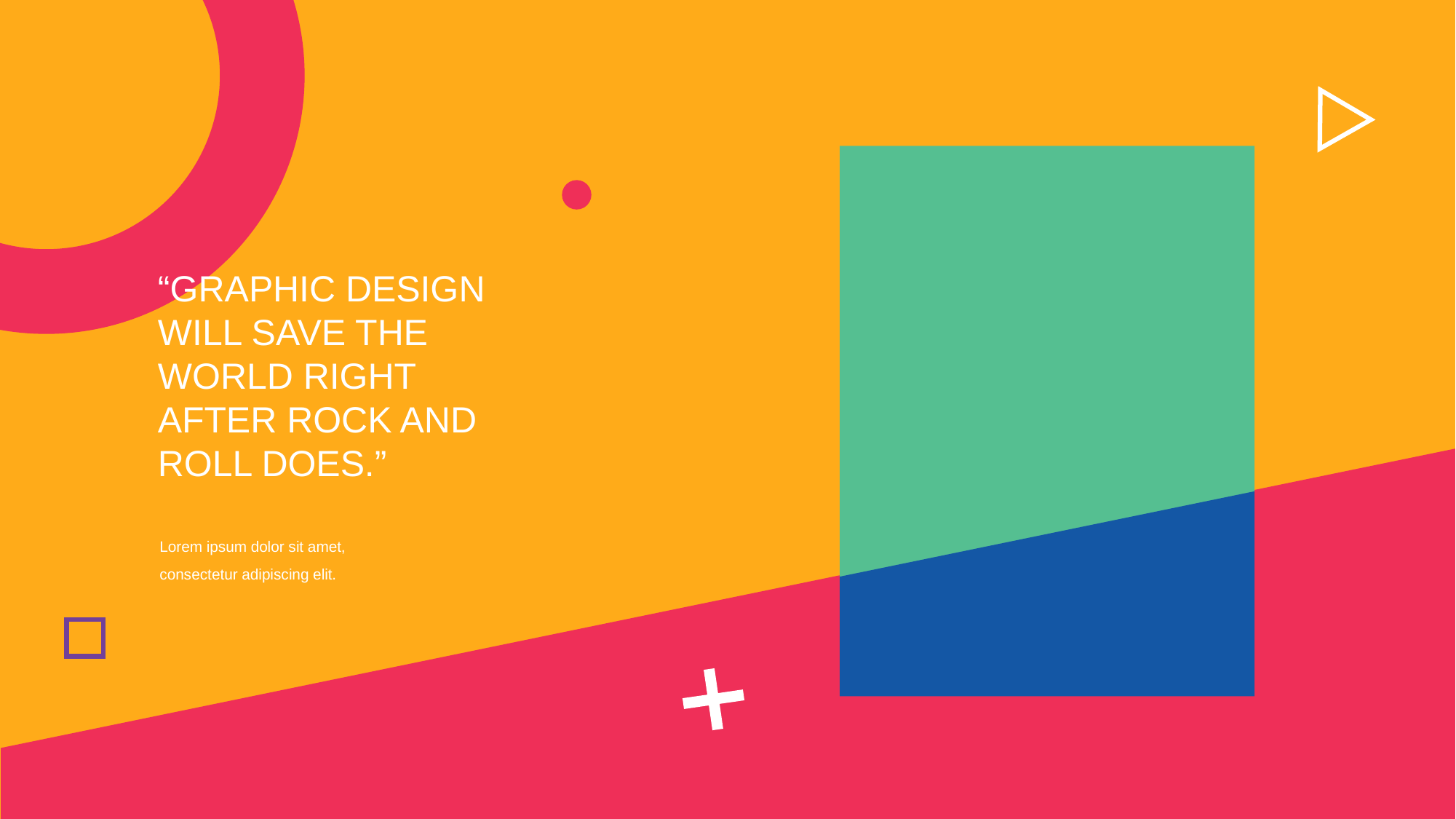

“GRAPHIC DESIGN WILL SAVE THE WORLD RIGHT AFTER ROCK AND ROLL DOES.”

Lorem ipsum dolor sit amet, consectetur adipiscing elit.